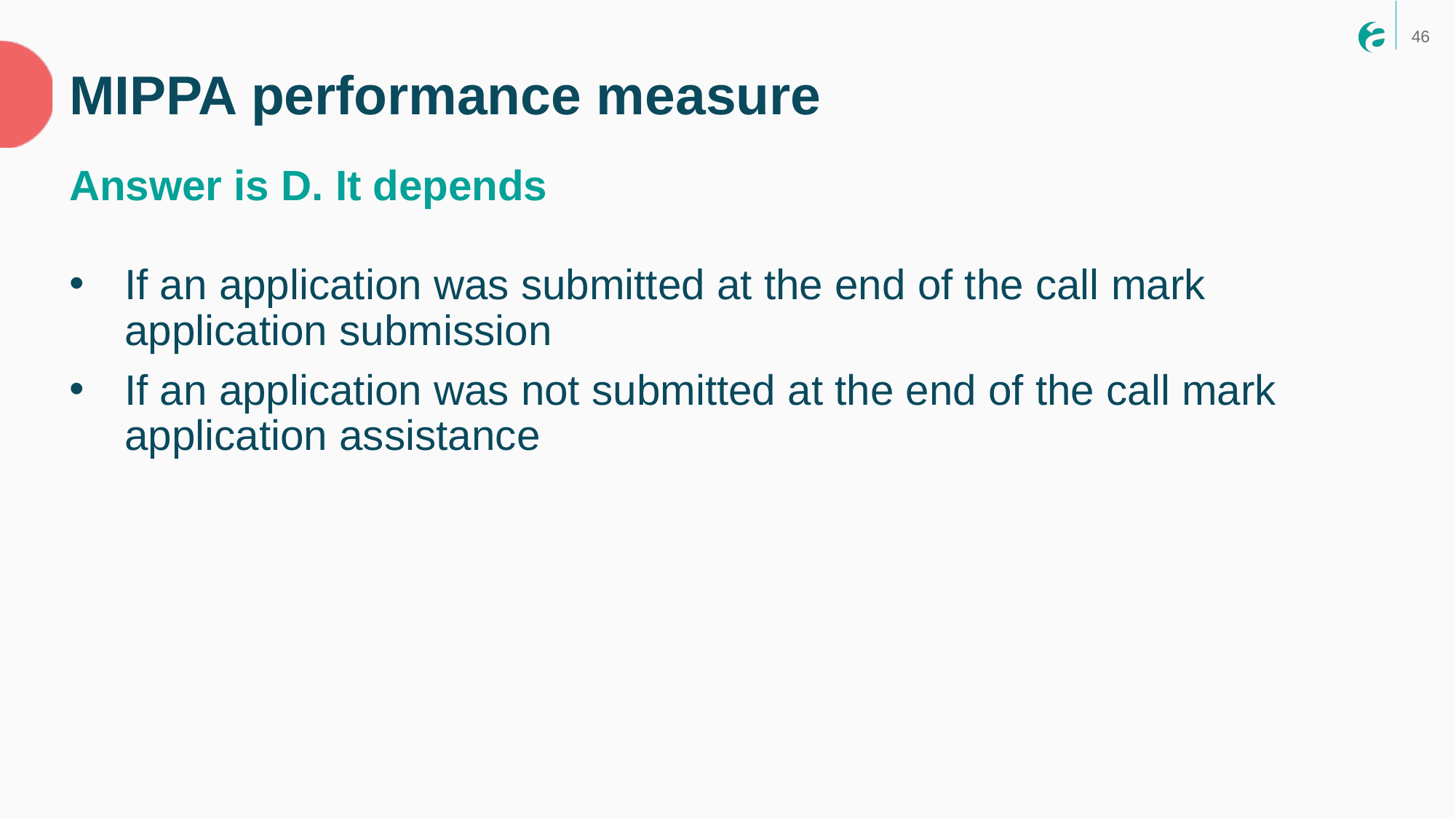

MIPPA performance measure
Answer is D. It depends
If an application was submitted at the end of the call mark application submission
If an application was not submitted at the end of the call mark application assistance